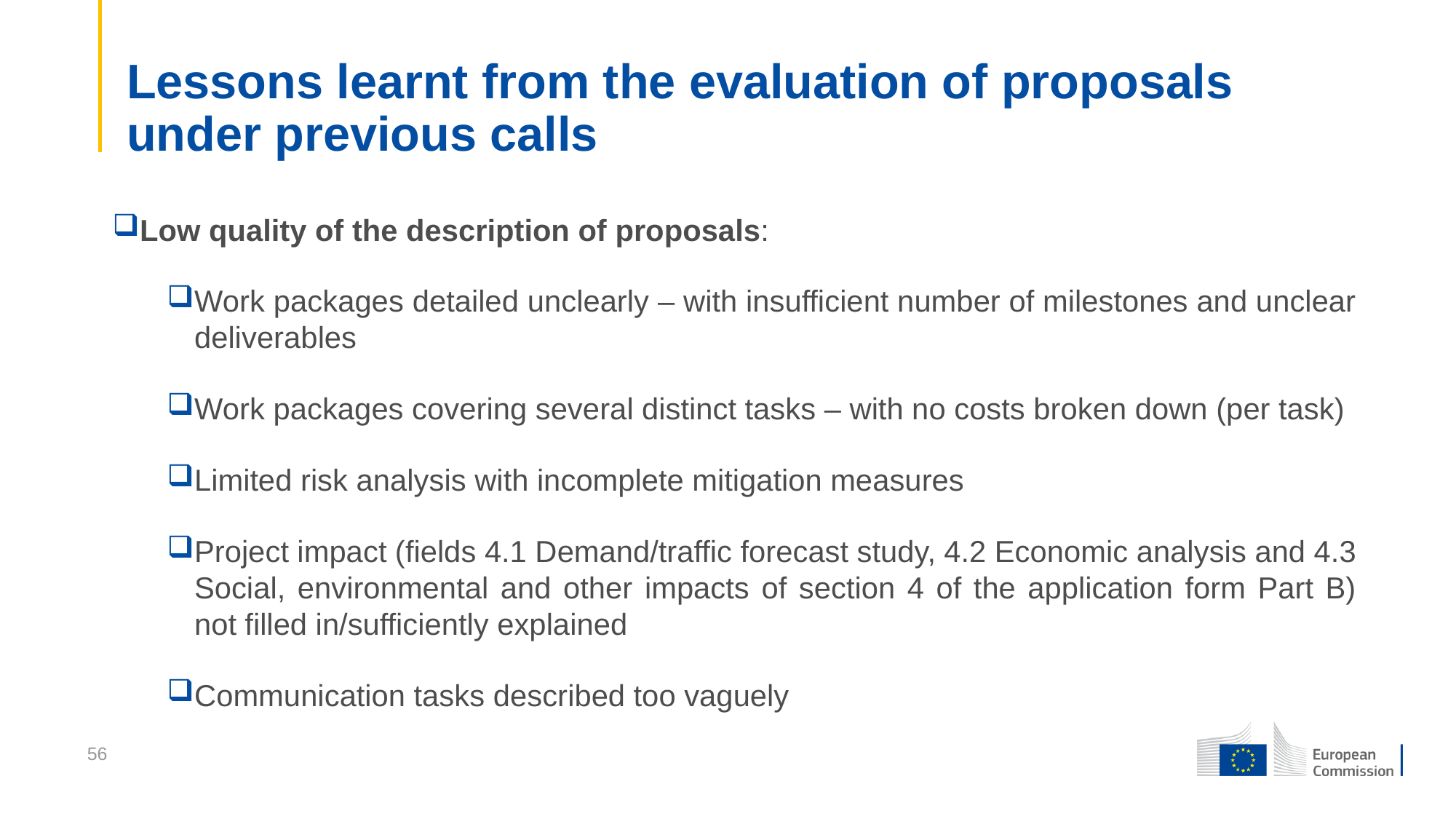

# Lessons learnt from the evaluation of proposals under previous calls
Low quality of the description of proposals:
Work packages detailed unclearly – with insufficient number of milestones and unclear deliverables
Work packages covering several distinct tasks – with no costs broken down (per task)
Limited risk analysis with incomplete mitigation measures
Project impact (fields 4.1 Demand/traffic forecast study, 4.2 Economic analysis and 4.3 Social, environmental and other impacts of section 4 of the application form Part B) not filled in/sufficiently explained
Communication tasks described too vaguely

56